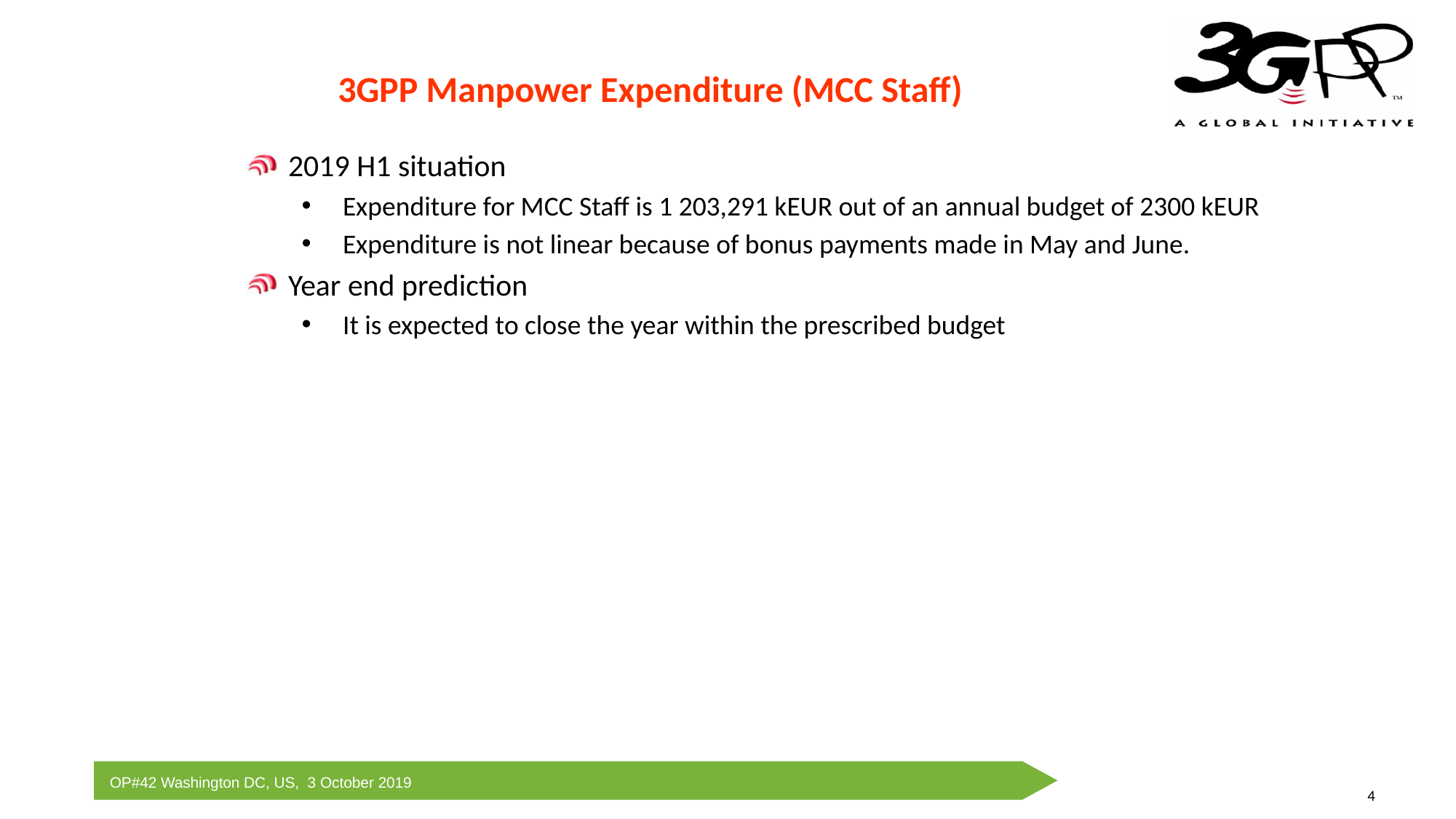

3GPP Manpower Expenditure (MCC Staff)

2019 H1 situation
Expenditure for MCC Staff is 1 203,291 kEUR out of an annual budget of 2300 kEUR
Expenditure is not linear because of bonus payments made in May and June.
Year end prediction
It is expected to close the year within the prescribed budget